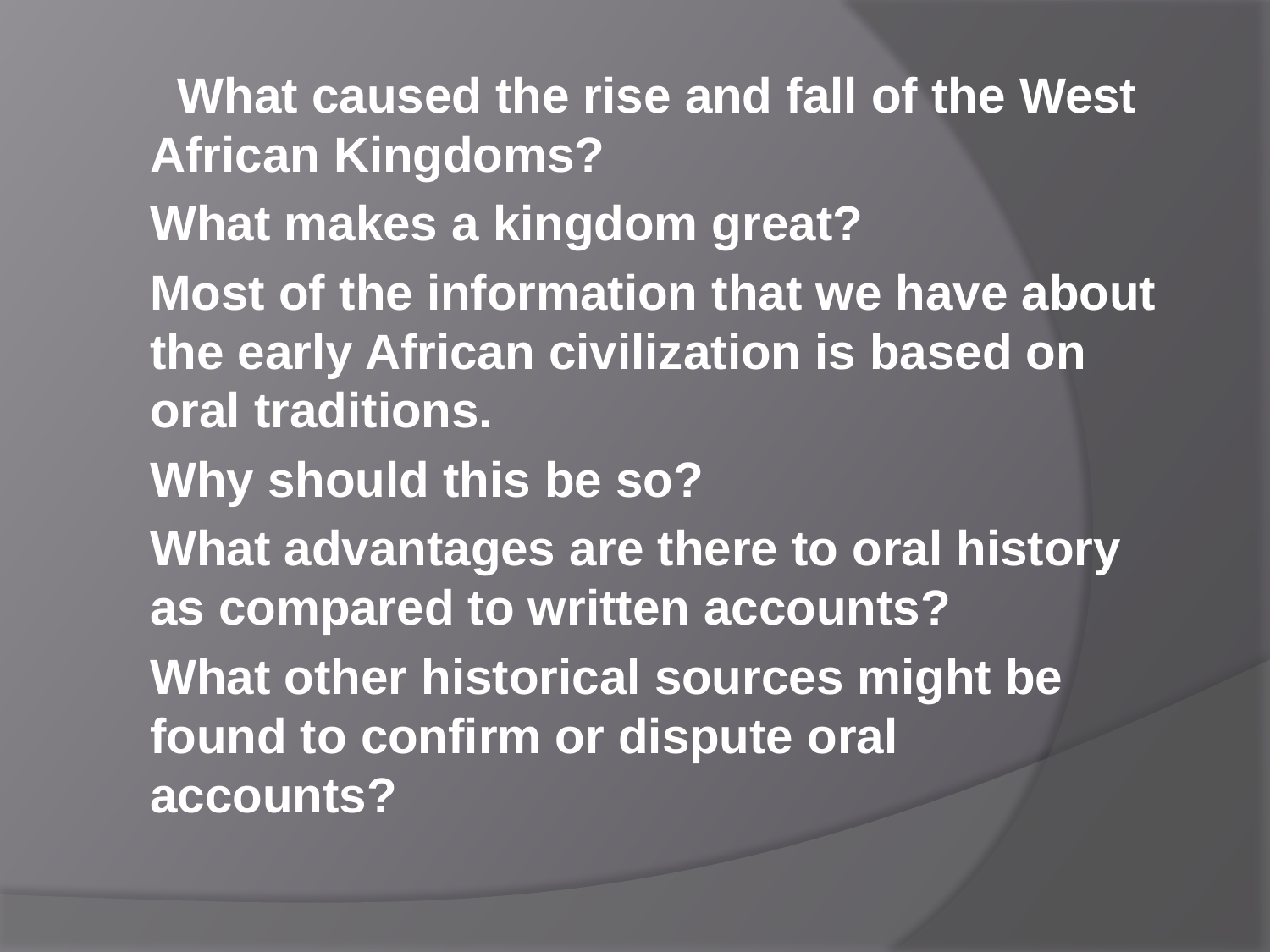

What caused the rise and fall of the West African Kingdoms?
What makes a kingdom great?
Most of the information that we have about the early African civilization is based on oral traditions.
Why should this be so?
What advantages are there to oral history as compared to written accounts?
What other historical sources might be found to confirm or dispute oral accounts?